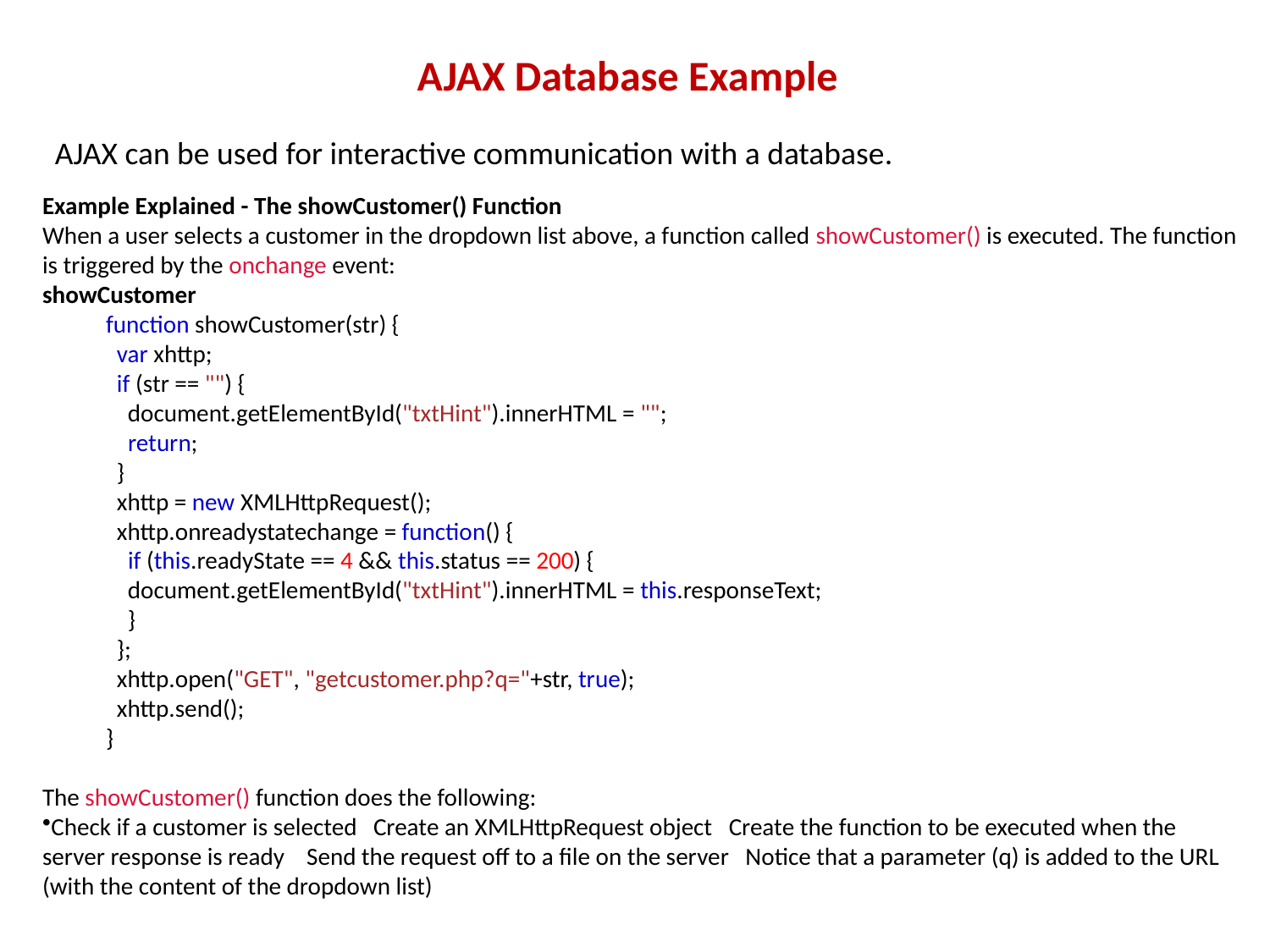

AJAX Database Example
AJAX can be used for interactive communication with a database.

Example Explained - The showCustomer() Function
When a user selects a customer in the dropdown list above, a function called showCustomer() is executed. The function is triggered by the onchange event:
showCustomer
function showCustomer(str) {
  var xhttp;
  if (str == "") {
    document.getElementById("txtHint").innerHTML = "";
    return;
  }
  xhttp = new XMLHttpRequest();
  xhttp.onreadystatechange = function() {
    if (this.readyState == 4 && this.status == 200) {
    document.getElementById("txtHint").innerHTML = this.responseText;
    }
  };
  xhttp.open("GET", "getcustomer.php?q="+str, true);
  xhttp.send();
}

The showCustomer() function does the following:
Check if a customer is selected   Create an XMLHttpRequest object   Create the function to be executed when the server response is ready    Send the request off to a file on the server   Notice that a parameter (q) is added to the URL (with the content of the dropdown list)